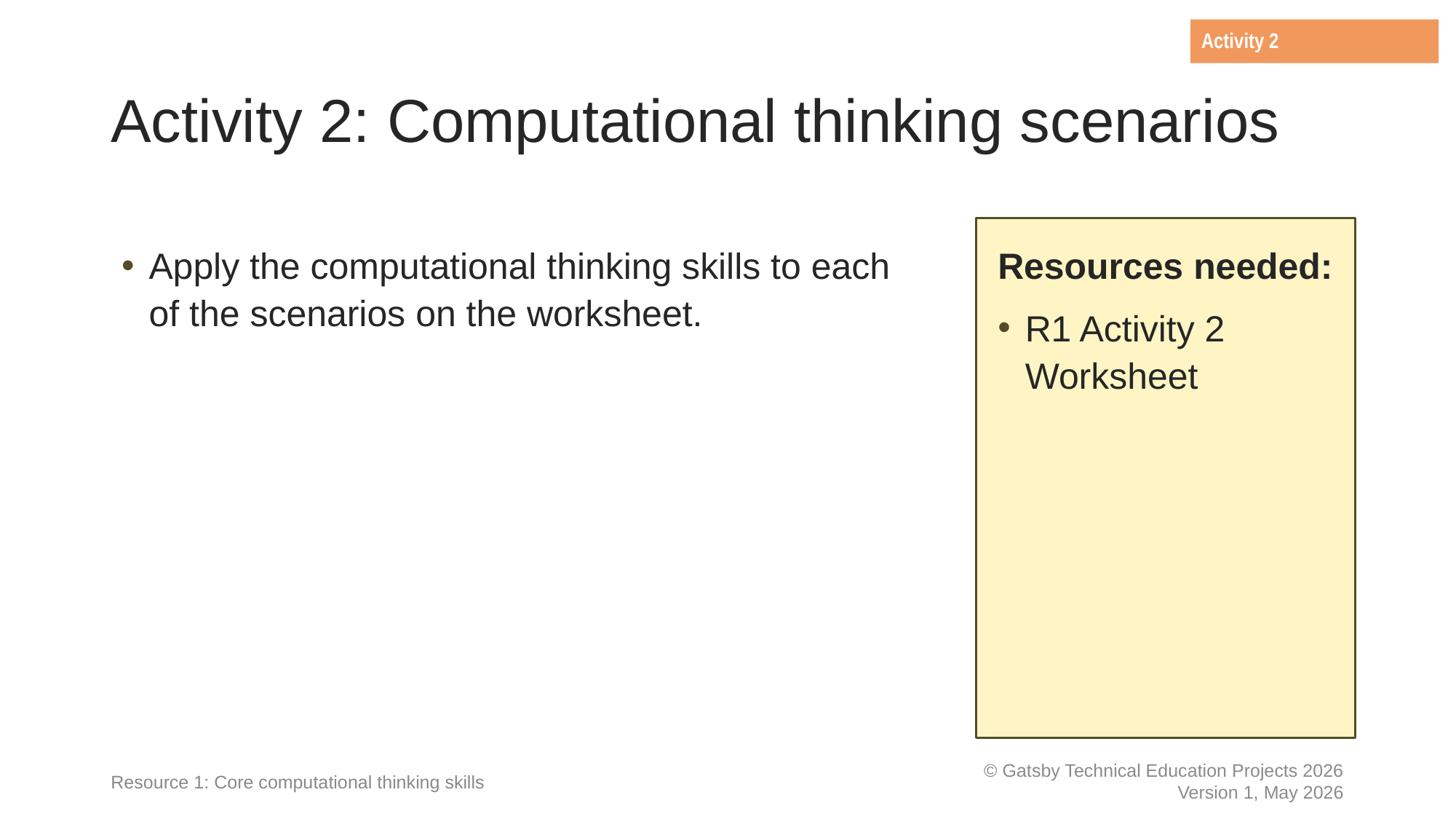

Activity 2
# Activity 2: Computational thinking scenarios
Apply the computational thinking skills to each of the scenarios on the worksheet.
Resources needed:
R1 Activity 2 Worksheet
Resource 1: Core computational thinking skills